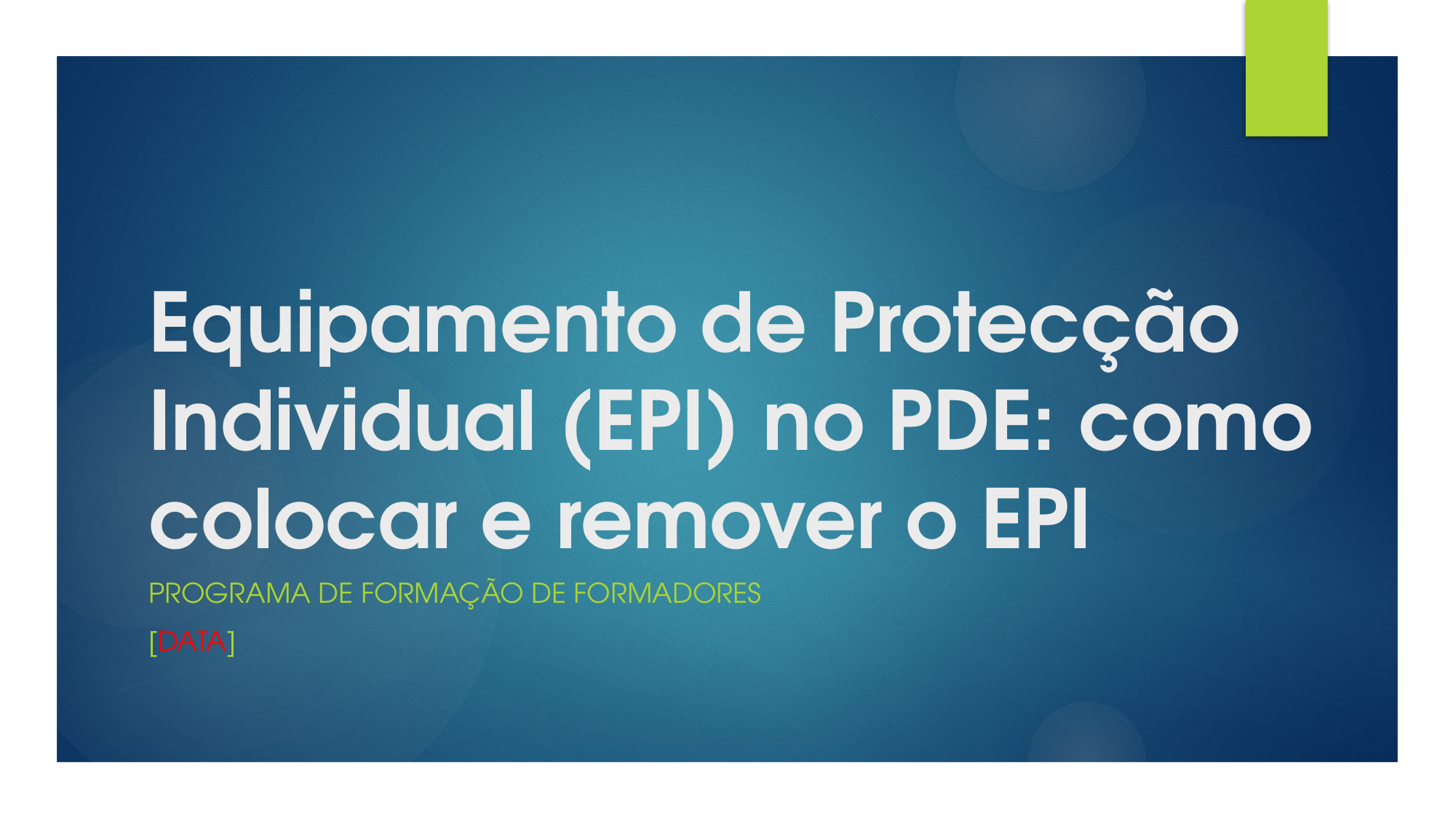

# Equipamento de Protecção Individual (EPI) no PDE: como colocar e remover o EPI
PROGRAMA DE FORMAÇÃO DE FORMADORES
[Data]